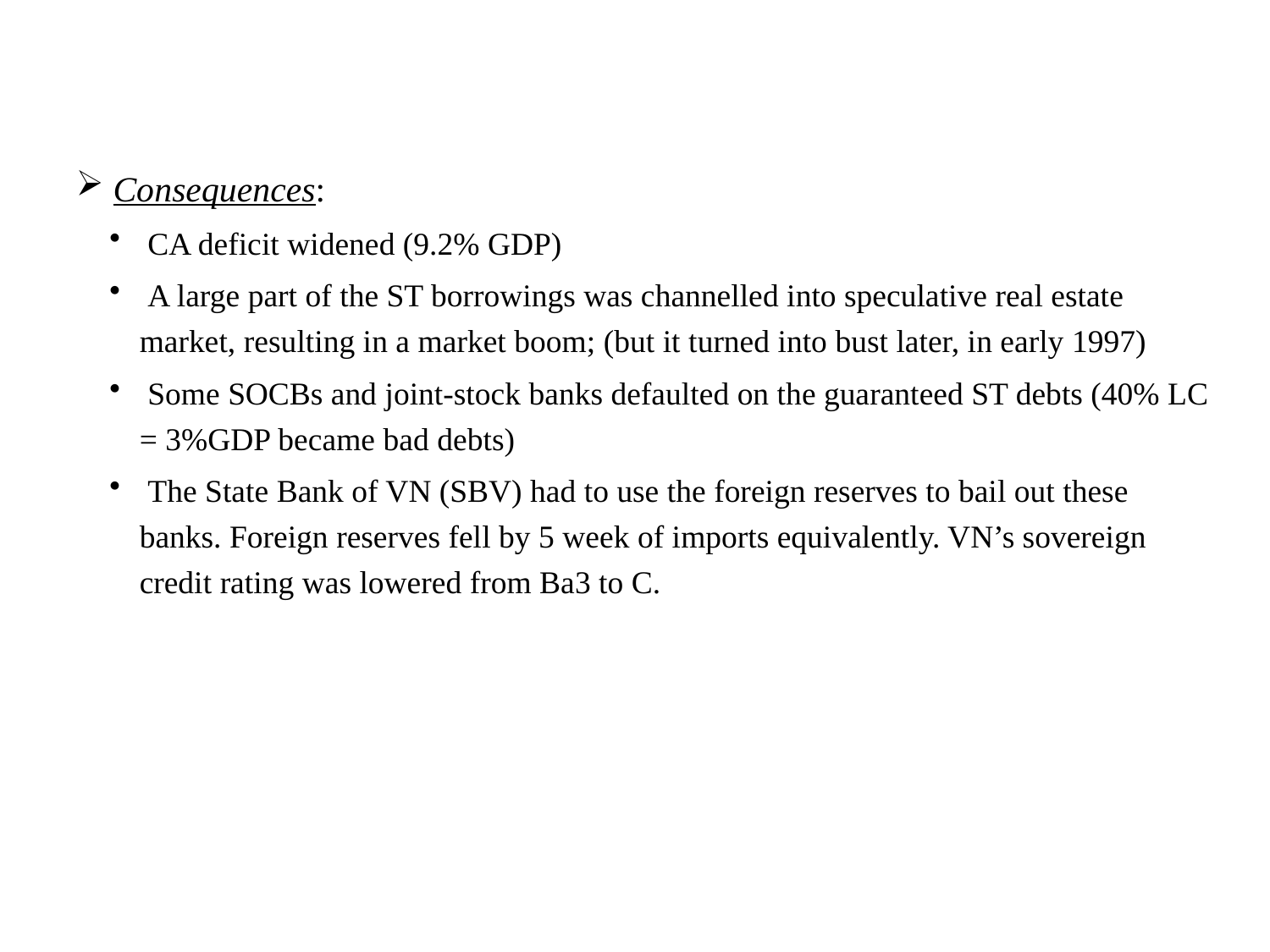

Consequences:
 CA deficit widened (9.2% GDP)
 A large part of the ST borrowings was channelled into speculative real estate market, resulting in a market boom; (but it turned into bust later, in early 1997)
 Some SOCBs and joint-stock banks defaulted on the guaranteed ST debts (40% LC = 3%GDP became bad debts)
 The State Bank of VN (SBV) had to use the foreign reserves to bail out these banks. Foreign reserves fell by 5 week of imports equivalently. VN’s sovereign credit rating was lowered from Ba3 to C.